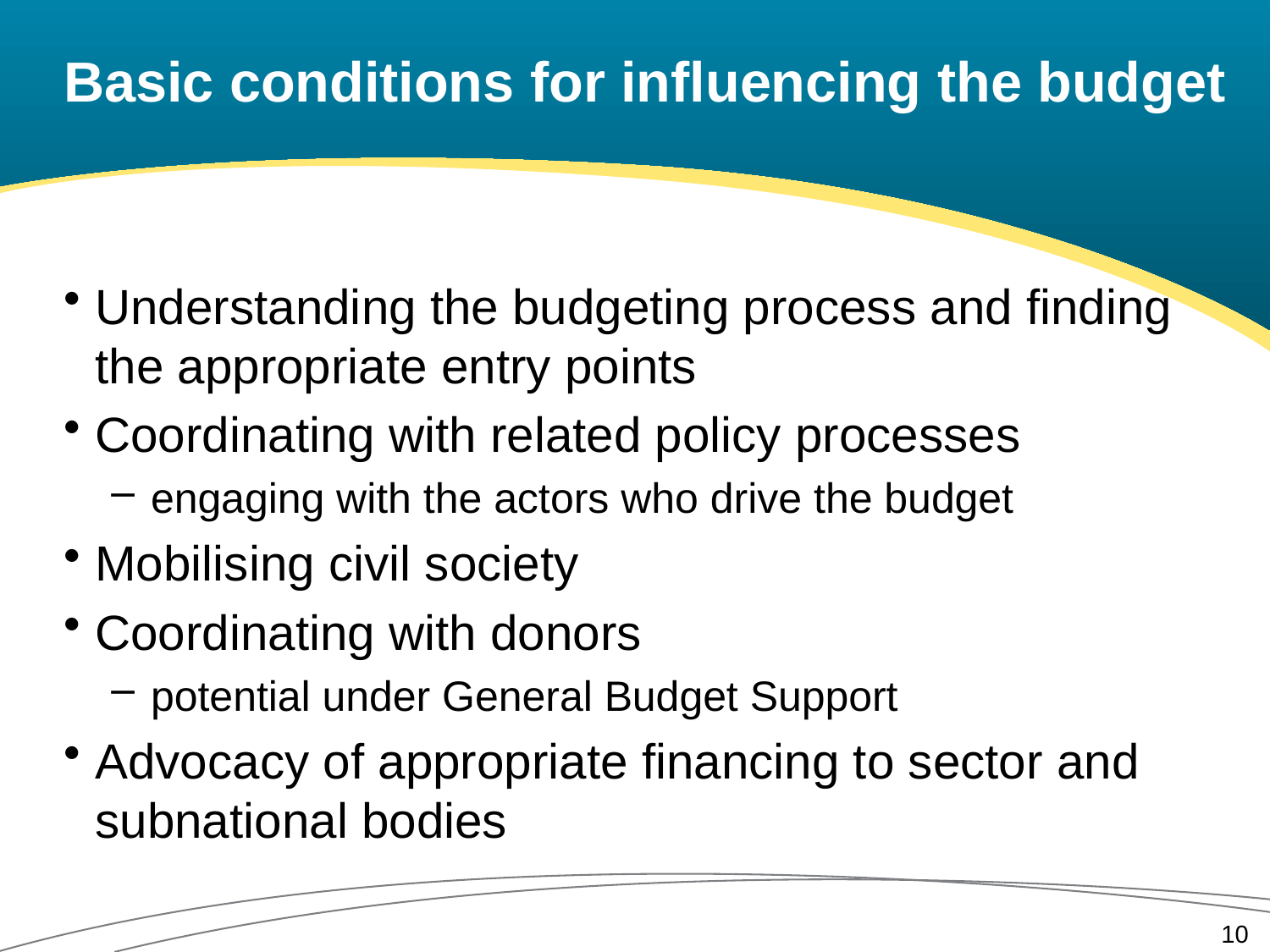

# Basic conditions for influencing the budget
Understanding the budgeting process and finding the appropriate entry points
Coordinating with related policy processes
engaging with the actors who drive the budget
Mobilising civil society
Coordinating with donors
potential under General Budget Support
Advocacy of appropriate financing to sector and subnational bodies
10